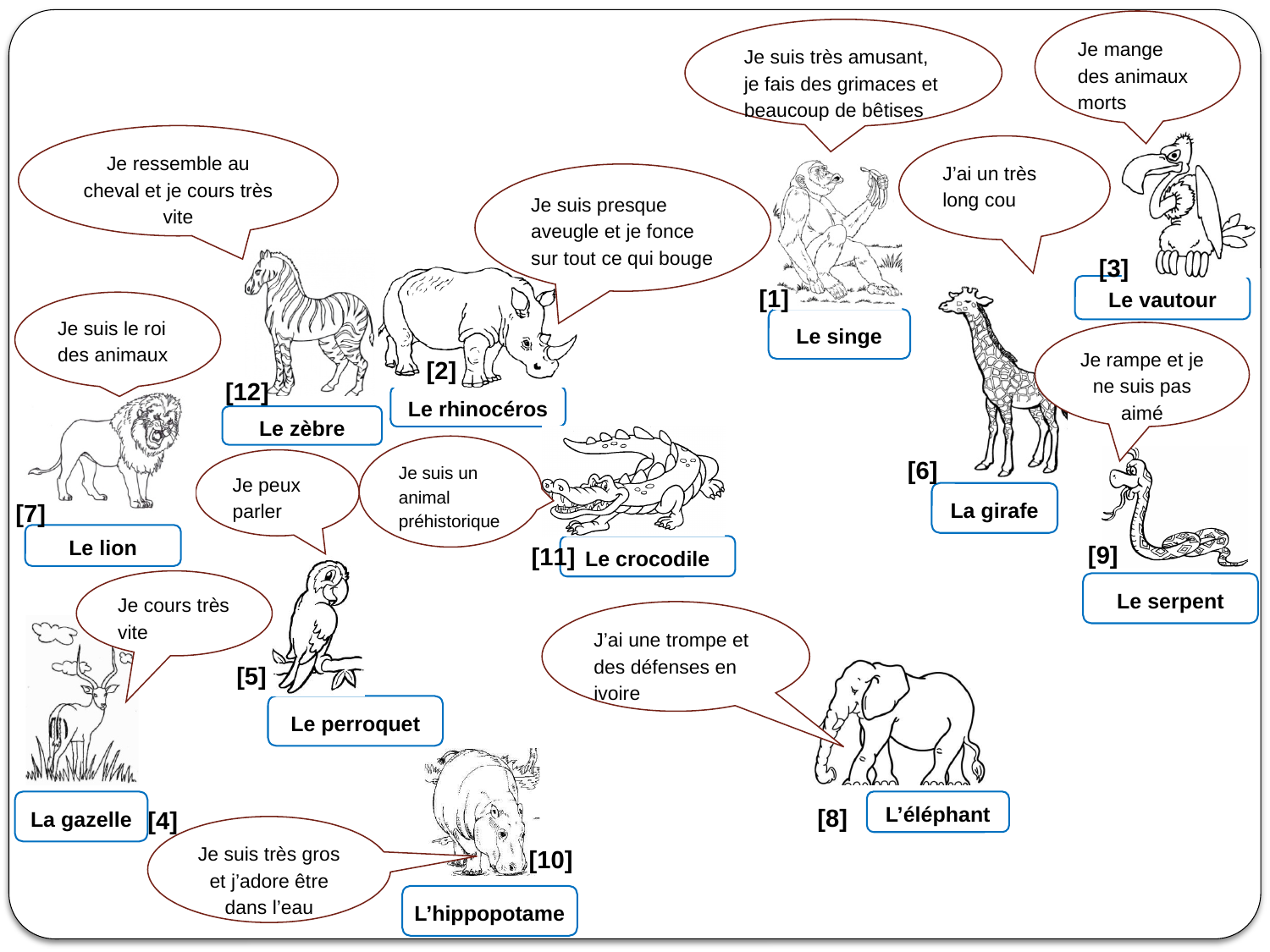

Je mange des animaux morts

Je suis très amusant, je fais des grimaces et beaucoup de bêtises

J’ai un très long cou

Je suis presque aveugle et je fonce sur tout ce qui bouge

Je peux parler

[1]
[2]
[3]
[4]
[5]
[6]
Je ressemble au cheval et je cours très vite

Je suis le roi des animaux

Je rampe et je ne suis pas aimé

Je suis un animal préhistorique

J’ai une trompe et des défenses en ivoire

Je suis très gros et j’adore être dans l’eau

[7]
[9]
[8]
[10]
Le vautour
Le singe
[12]
Le rhinocéros
Le zèbre
La girafe
Le lion
Le crocodile
[11]
Je cours très vite

Le serpent

Le perroquet
La gazelle
L’éléphant
L’hippopotame